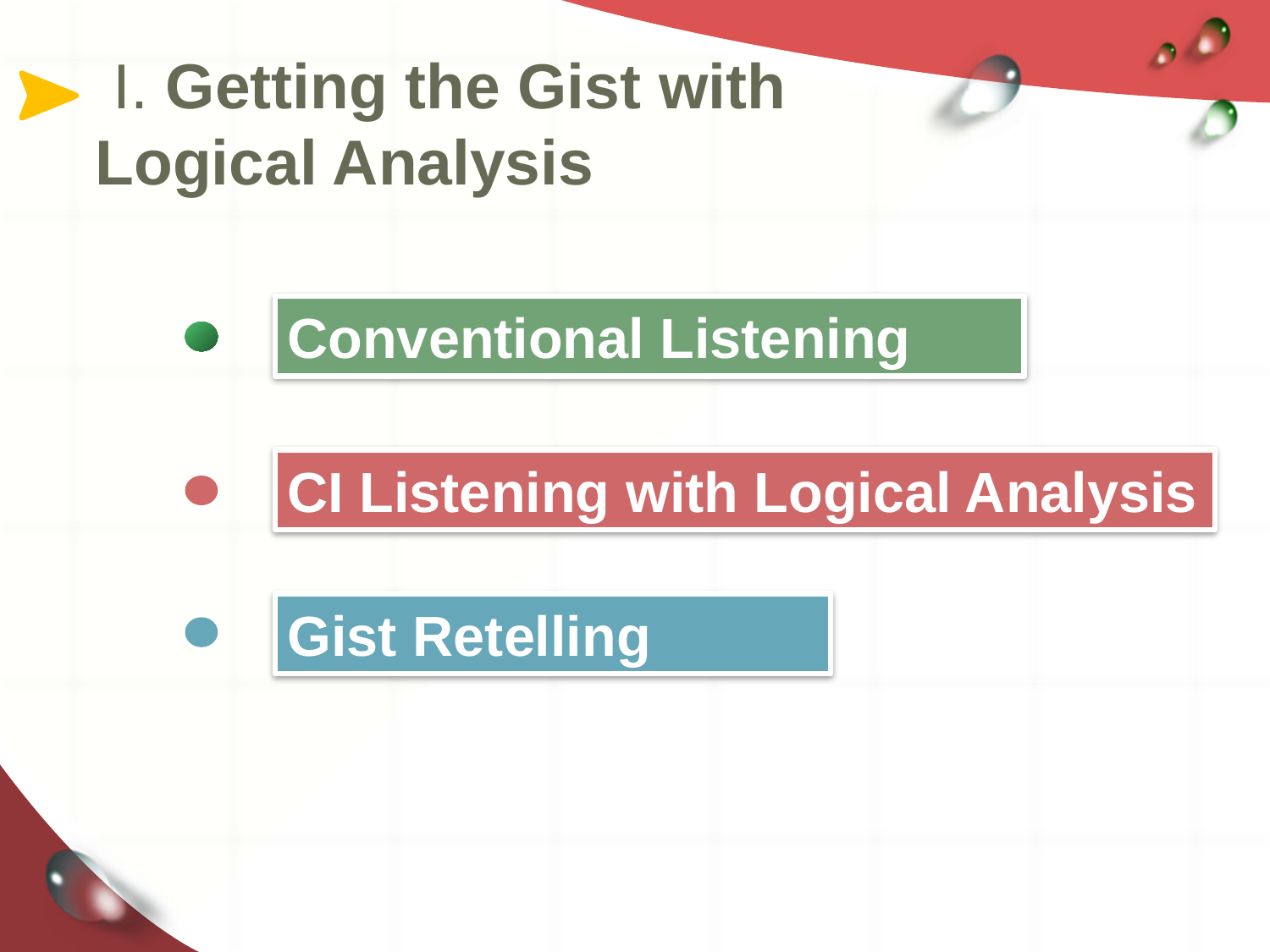

I. Getting the Gist with
Logical Analysis

Conventional Listening

CI Listening with Logical Analysis

Gist Retelling